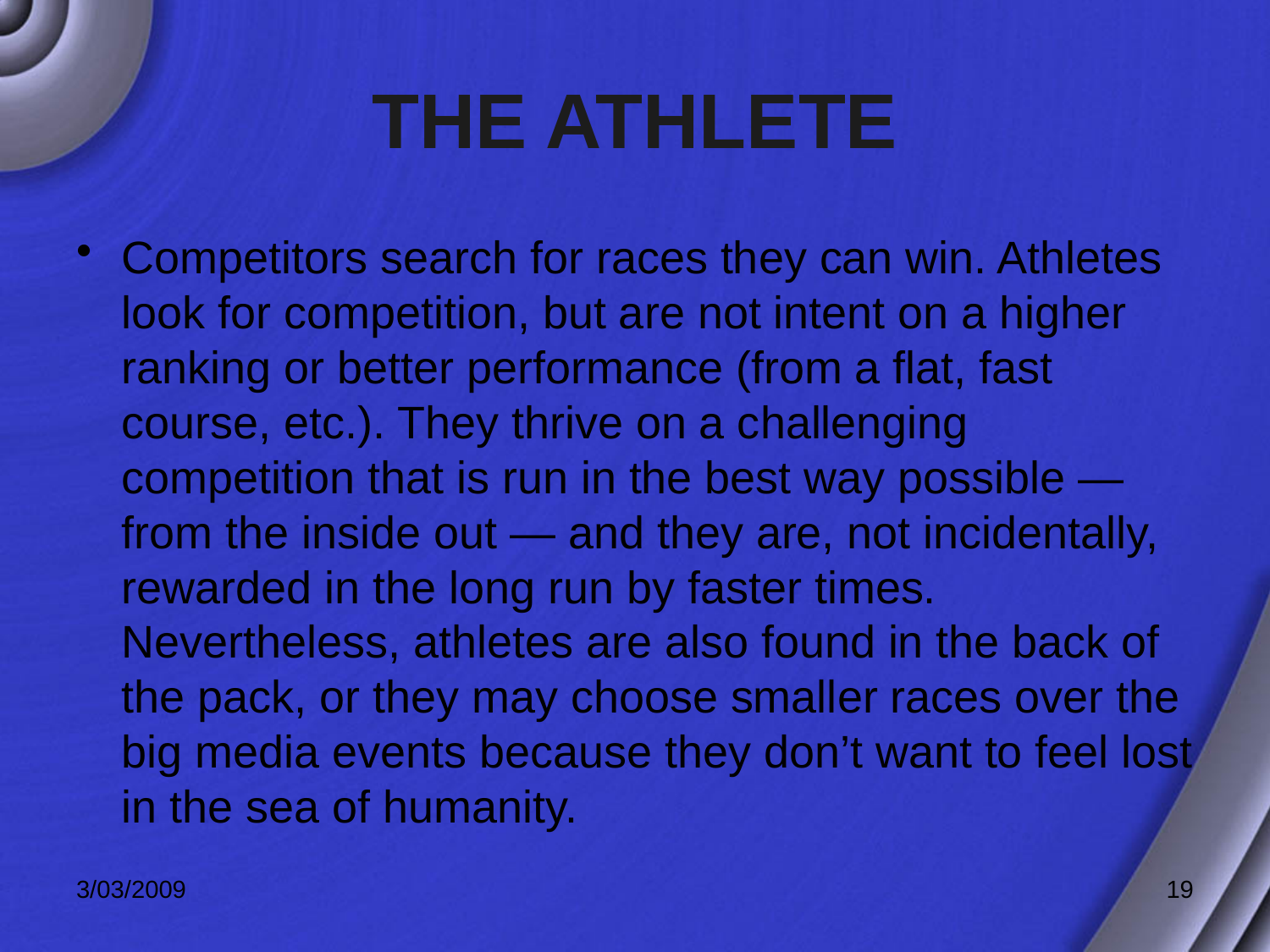

# THE ATHLETE
Competitors search for races they can win. Athletes look for competition, but are not intent on a higher ranking or better performance (from a flat, fast course, etc.). They thrive on a challenging competition that is run in the best way possible — from the inside out — and they are, not incidentally, rewarded in the long run by faster times. Nevertheless, athletes are also found in the back of the pack, or they may choose smaller races over the big media events because they don’t want to feel lost in the sea of humanity.

3/03/2009
19